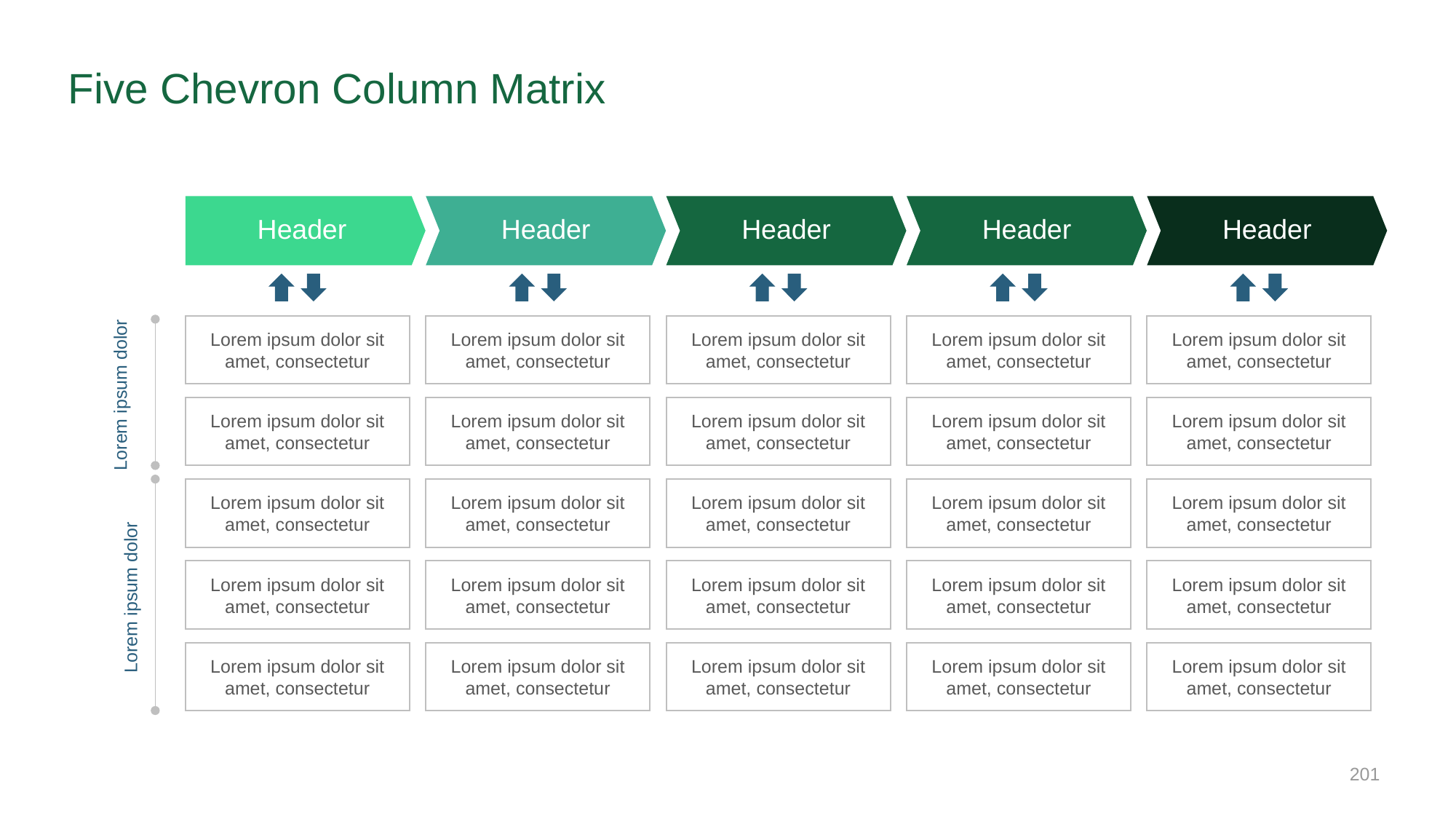

# Five Chevron Column Matrix
Header
Header
Header
Header
Header

Lorem ipsum dolor sit amet, consectetur
Lorem ipsum dolor sit amet, consectetur
Lorem ipsum dolor sit amet, consectetur
Lorem ipsum dolor sit amet, consectetur
Lorem ipsum dolor sit amet, consectetur
Lorem ipsum dolor
Lorem ipsum dolor sit amet, consectetur
Lorem ipsum dolor sit amet, consectetur
Lorem ipsum dolor sit amet, consectetur
Lorem ipsum dolor sit amet, consectetur
Lorem ipsum dolor sit amet, consectetur
Lorem ipsum dolor
Lorem ipsum dolor sit amet, consectetur
Lorem ipsum dolor sit amet, consectetur
Lorem ipsum dolor sit amet, consectetur
Lorem ipsum dolor sit amet, consectetur
Lorem ipsum dolor sit amet, consectetur
Lorem ipsum dolor sit amet, consectetur
Lorem ipsum dolor sit amet, consectetur
Lorem ipsum dolor sit amet, consectetur
Lorem ipsum dolor sit amet, consectetur
Lorem ipsum dolor sit amet, consectetur
Lorem ipsum dolor sit amet, consectetur
Lorem ipsum dolor sit amet, consectetur
Lorem ipsum dolor sit amet, consectetur
Lorem ipsum dolor sit amet, consectetur
Lorem ipsum dolor sit amet, consectetur
201